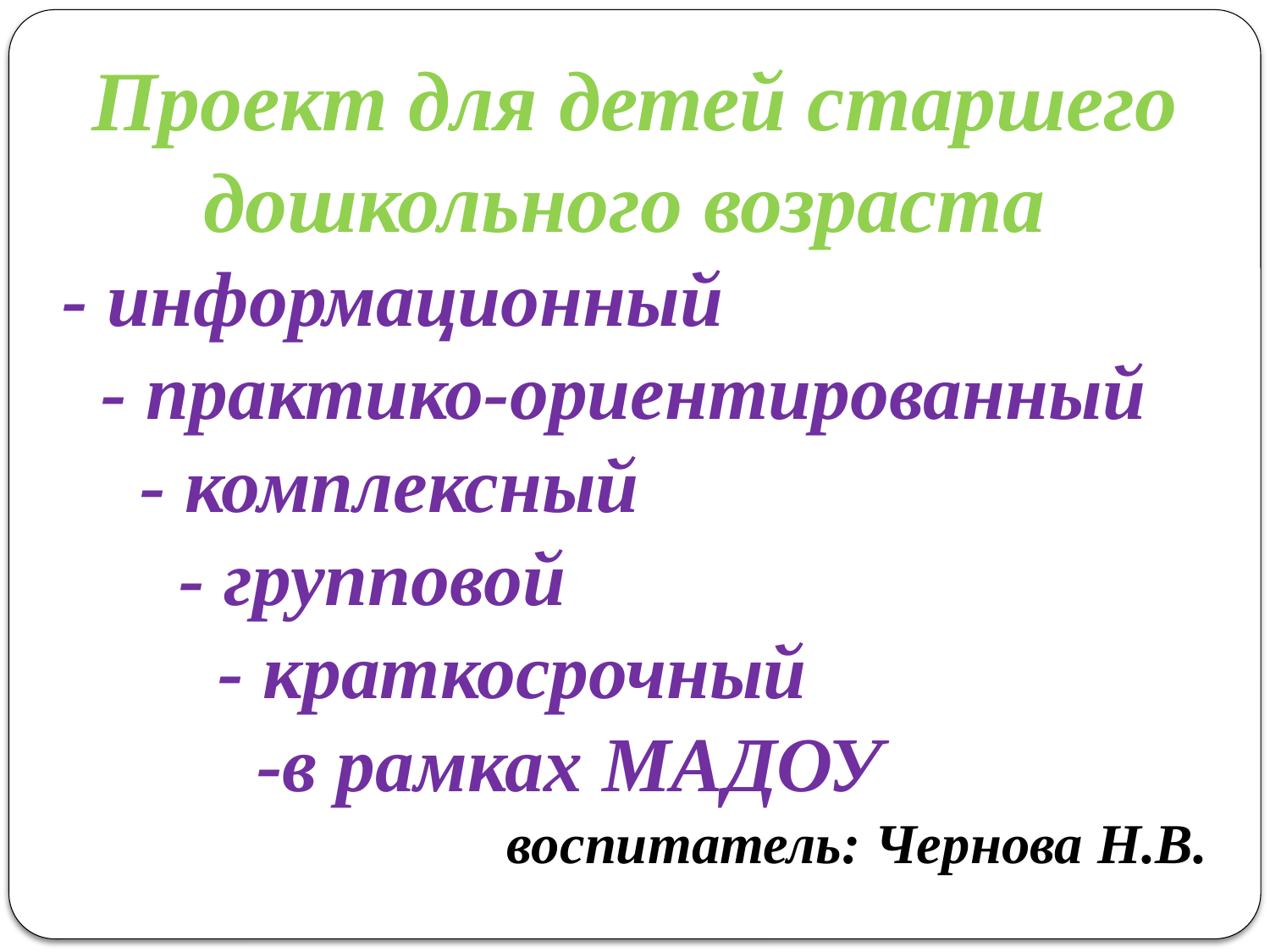

Проект для детей старшего дошкольного возраста
- информационный
  - практико-ориентированный
    - комплексный
      - групповой
        - краткосрочный
          -в рамках МАДОУ
воспитатель: Чернова Н.В.